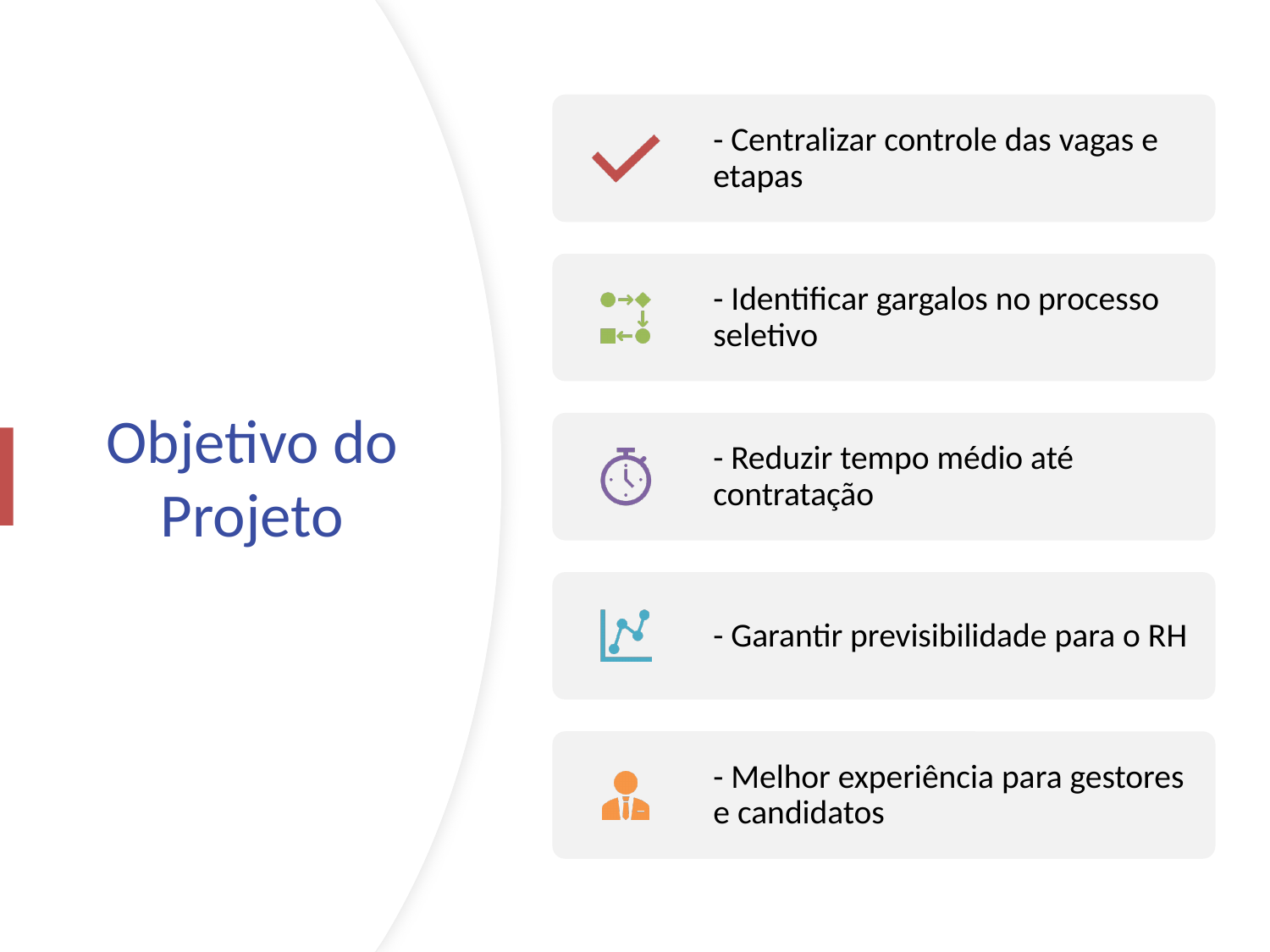

- Centralizar controle das vagas e etapas
- Identificar gargalos no processo seletivo
- Reduzir tempo médio até contratação
- Garantir previsibilidade para o RH
- Melhor experiência para gestores e candidatos
# Objetivo do Projeto